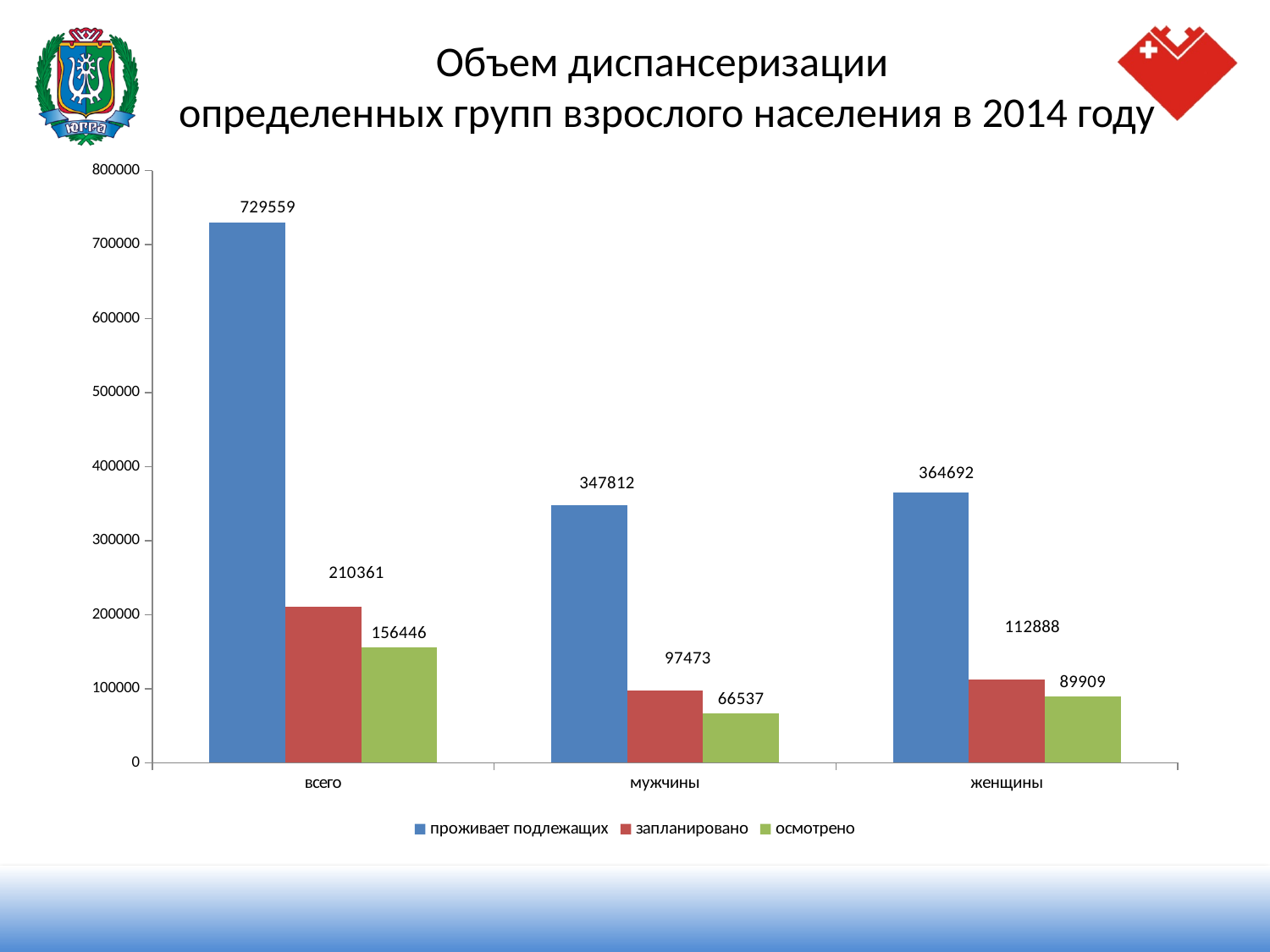

Объем диспансеризации
 определенных групп взрослого населения в 2014 году

#

### Chart

| Category | проживает подлежащих | запланировано | осмотрено |
|---|---|---|---|
| всего | 729559.0 | 210361.0 | 156446.0 |
| мужчины | 347812.0 | 97473.0 | 66537.0 |
| женщины | 364692.0 | 112888.0 | 89909.0 |